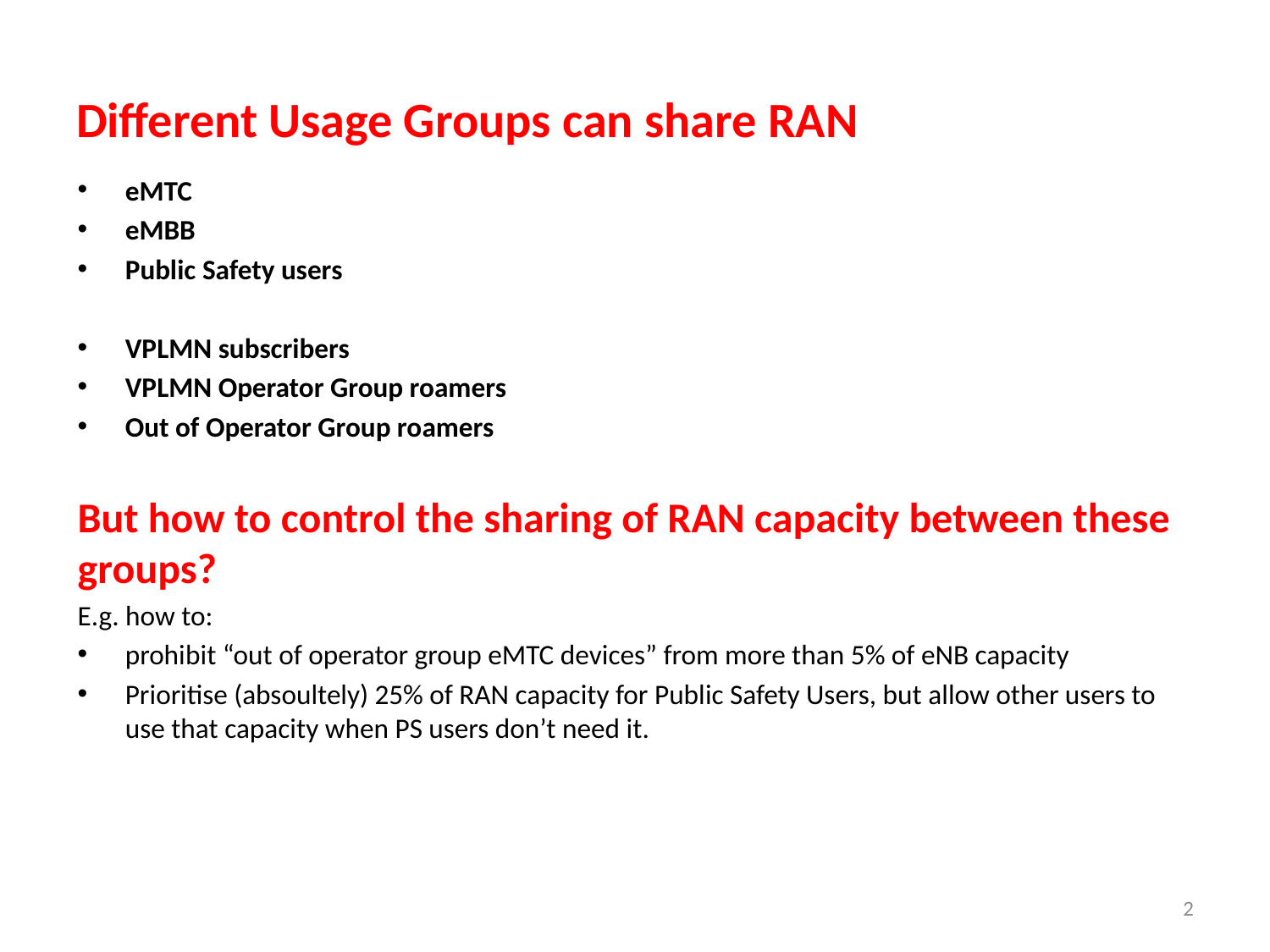

# Different Usage Groups can share RAN
eMTC
eMBB
Public Safety users

VPLMN subscribers
VPLMN Operator Group roamers
Out of Operator Group roamers

But how to control the sharing of RAN capacity between these groups?
E.g. how to:
prohibit “out of operator group eMTC devices” from more than 5% of eNB capacity
Prioritise (absoultely) 25% of RAN capacity for Public Safety Users, but allow other users to use that capacity when PS users don’t need it.

2